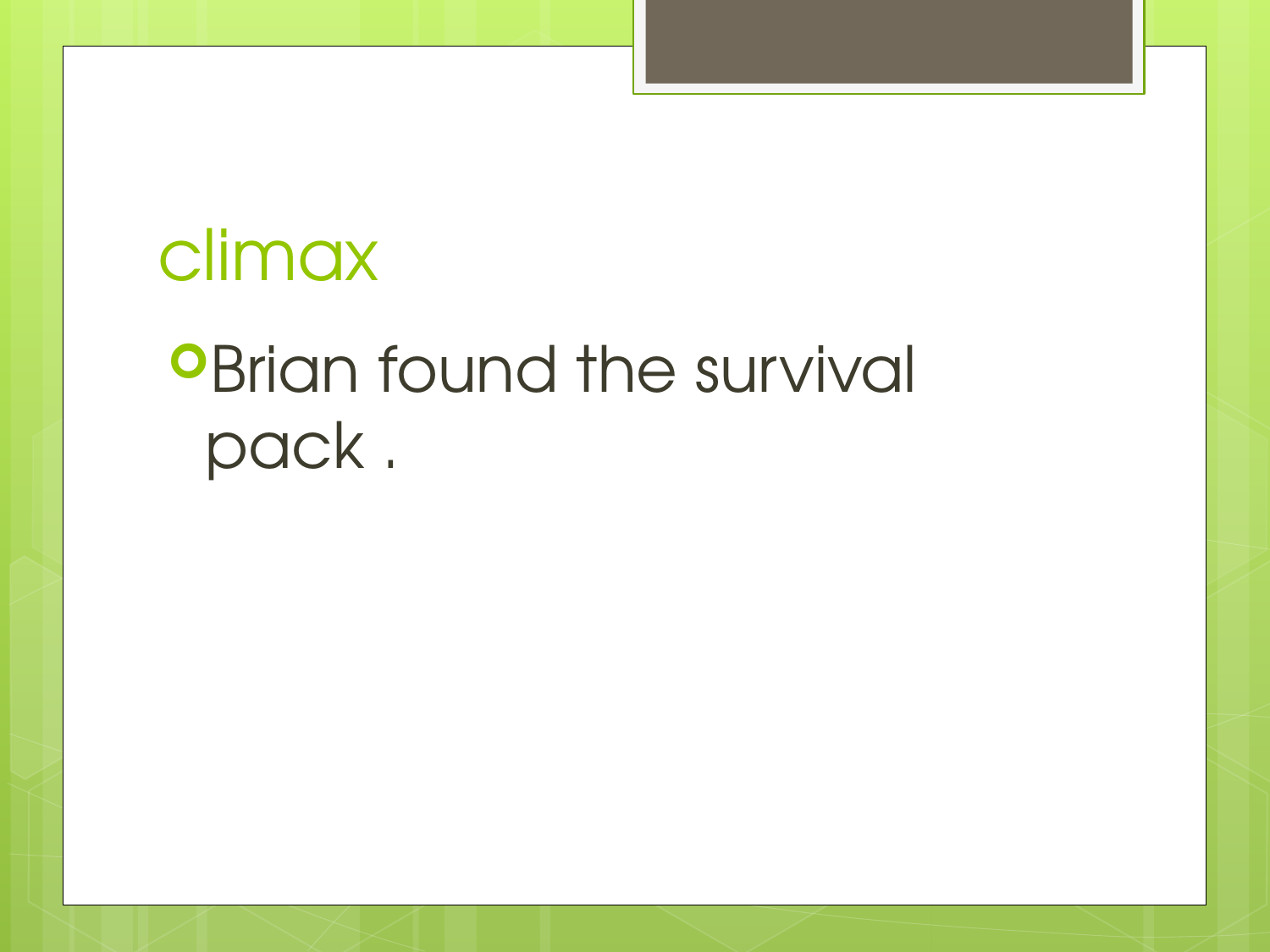

# climax
Brian found the survival pack .